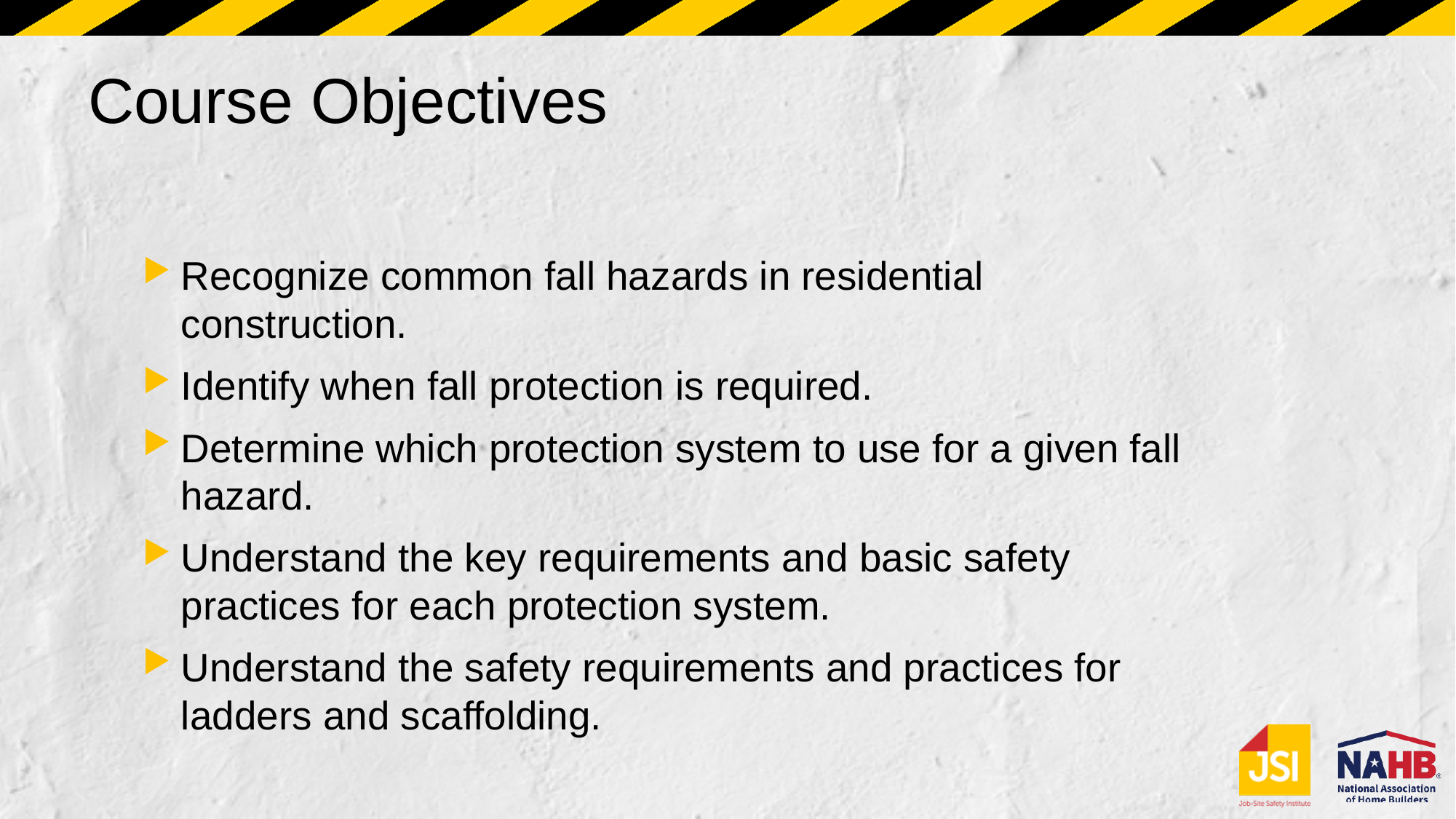

# Course Objectives
Recognize common fall hazards in residential construction.
Identify when fall protection is required.
Determine which protection system to use for a given fall hazard.
Understand the key requirements and basic safety practices for each protection system.
Understand the safety requirements and practices for ladders and scaffolding.